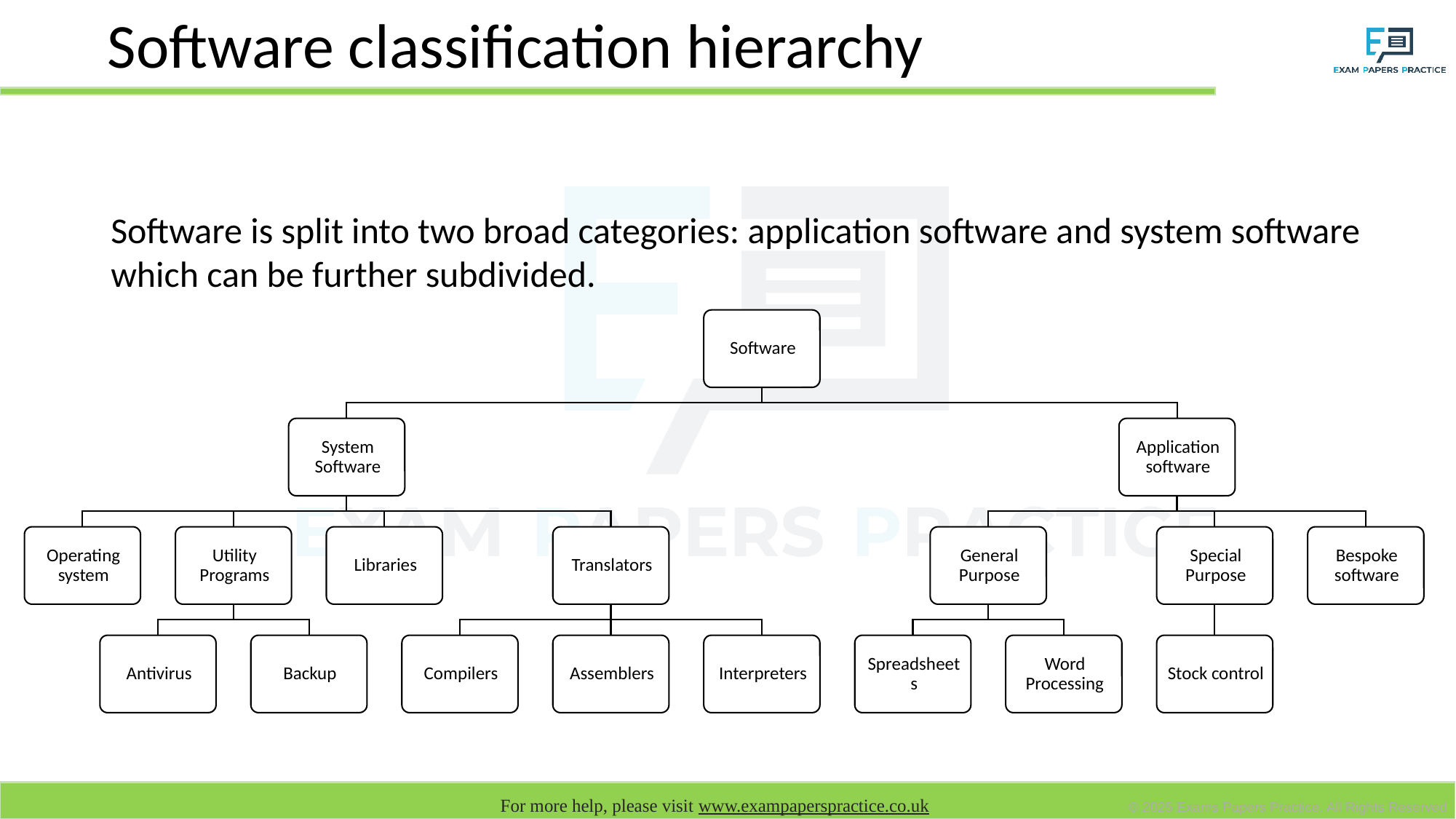

# Software classification hierarchy
Software
System Software
Operating system
Utility Programs
Antivirus
Backup
Libraries
Translators
Compilers
Assemblers
Interpreters
Application software
General Purpose
Spreadsheets
Word Processing
Special Purpose
Stock control
Bespoke software
Software is split into two broad categories: application software and system software which can be further subdivided.